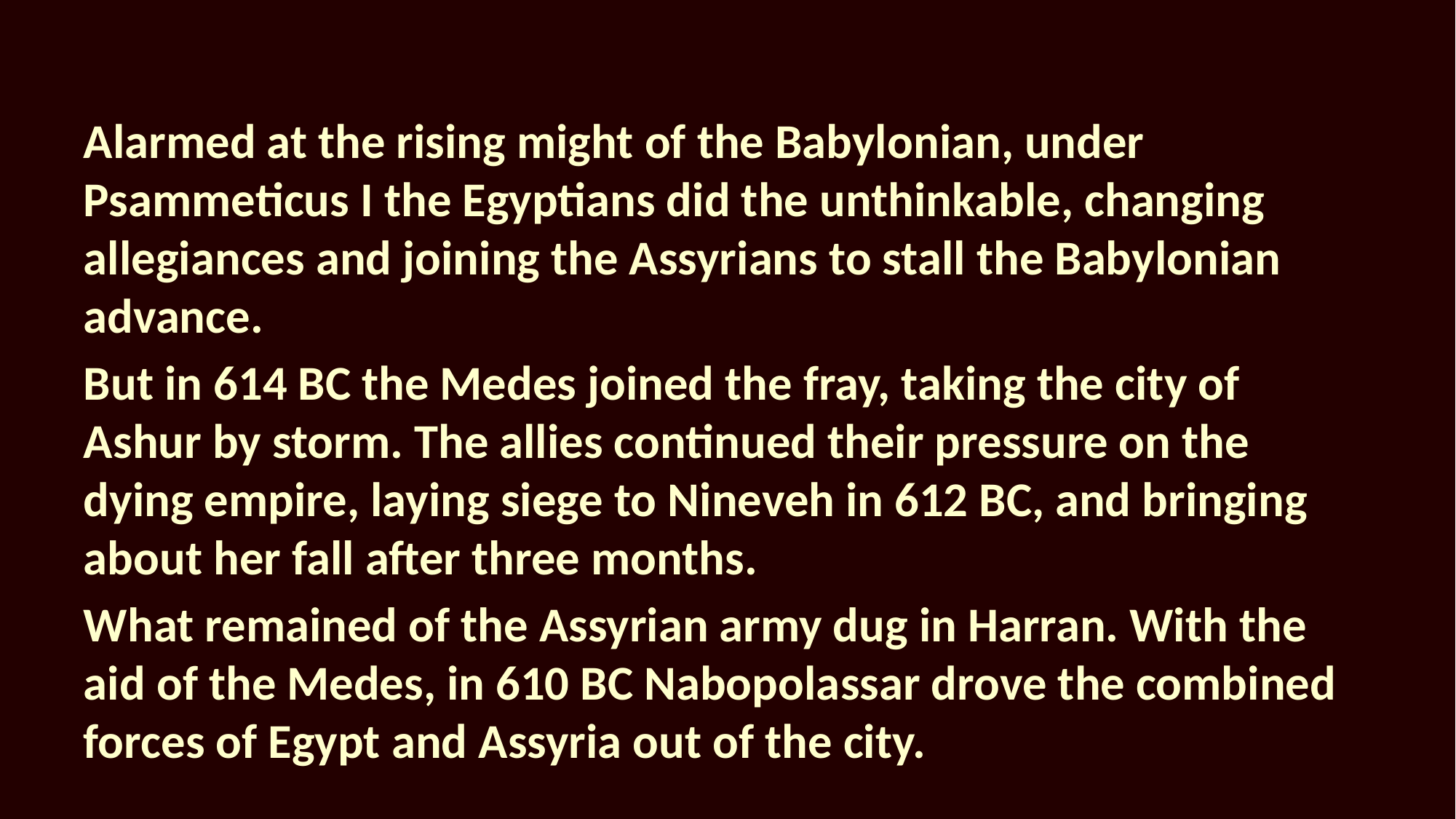

Alarmed at the rising might of the Babylonian, under Psammeticus I the Egyptians did the unthinkable, changing allegiances and joining the Assyrians to stall the Babylonian advance.
But in 614 BC the Medes joined the fray, taking the city of Ashur by storm. The allies continued their pressure on the dying empire, laying siege to Nineveh in 612 BC, and bringing about her fall after three months.
What remained of the Assyrian army dug in Harran. With the aid of the Medes, in 610 BC Nabopolassar drove the combined forces of Egypt and Assyria out of the city.